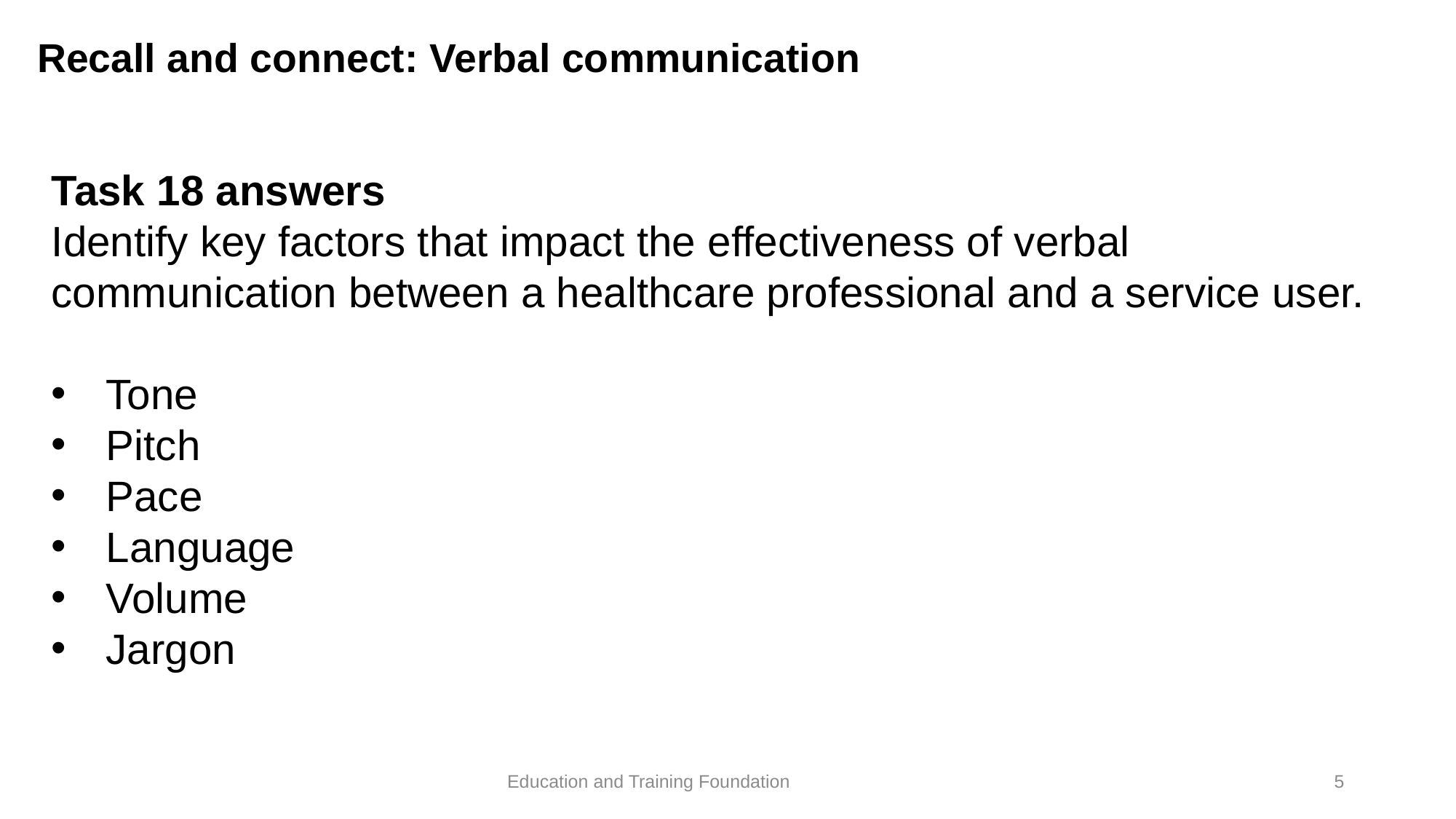

# Recall and connect: Verbal communication
Task 18 answers
Identify key factors that impact the effectiveness of verbal communication between a healthcare professional and a service user.

Tone
Pitch
Pace
Language
Volume
Jargon

5
Education and Training Foundation